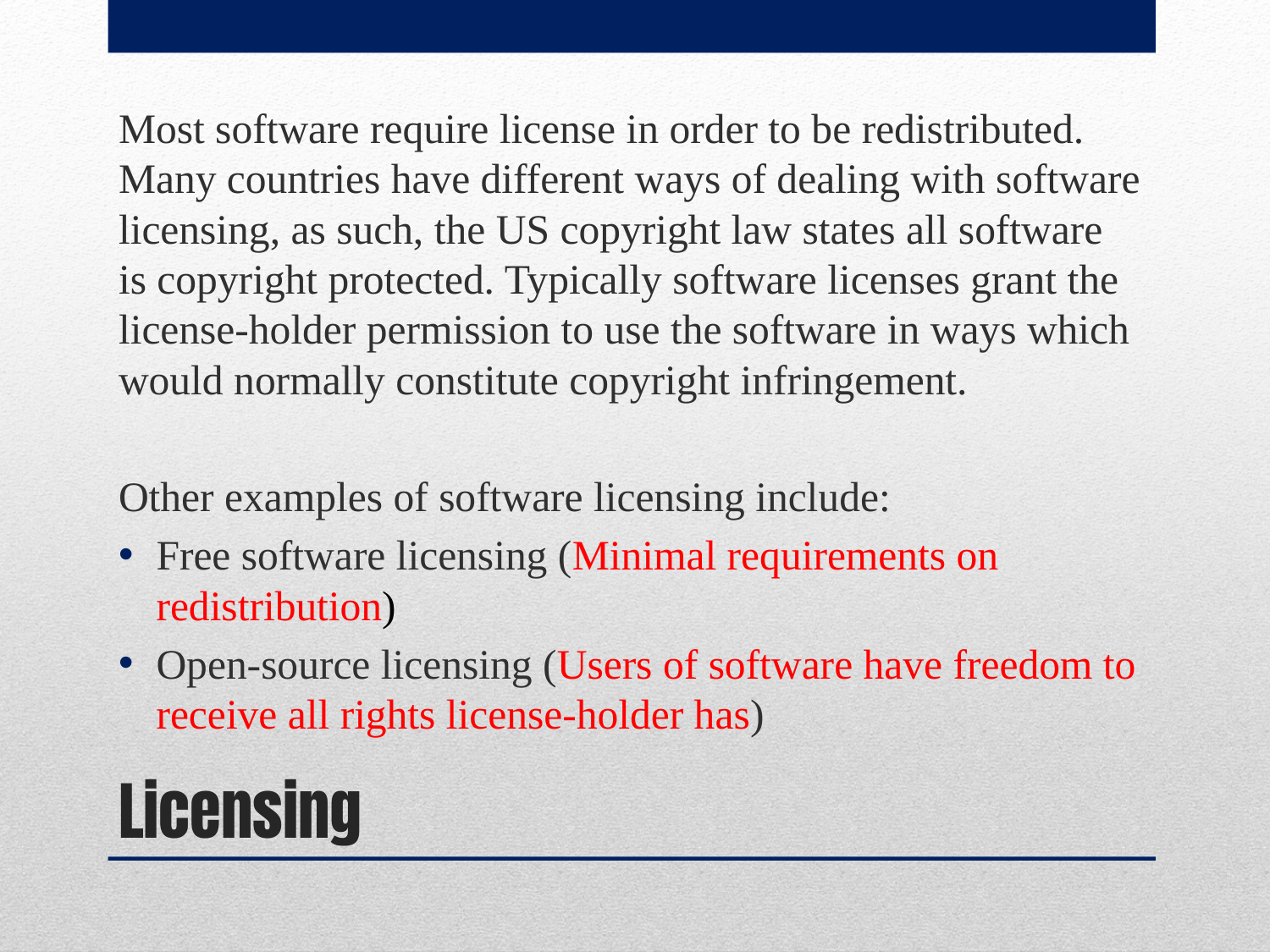

Most software require license in order to be redistributed. Many countries have different ways of dealing with software licensing, as such, the US copyright law states all software is copyright protected. Typically software licenses grant the license-holder permission to use the software in ways which would normally constitute copyright infringement.

Other examples of software licensing include:
Free software licensing (Minimal requirements on redistribution)
Open-source licensing (Users of software have freedom to receive all rights license-holder has)

# Licensing